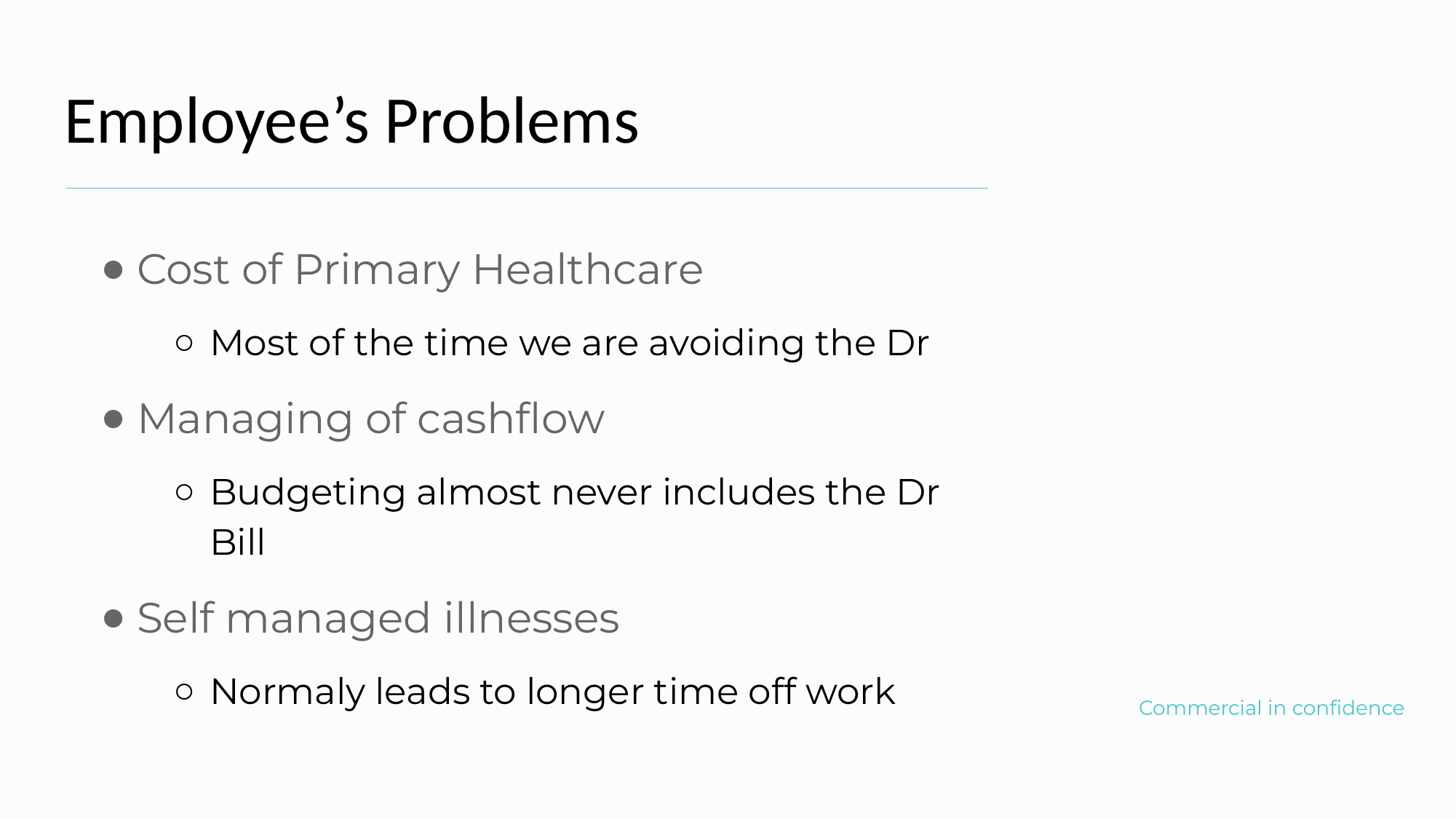

# Employee’s Problems
Cost of Primary Healthcare
Most of the time we are avoiding the Dr
Managing of cashflow
Budgeting almost never includes the Dr Bill
Self managed illnesses
Normaly leads to longer time off work

Commercial in confidence